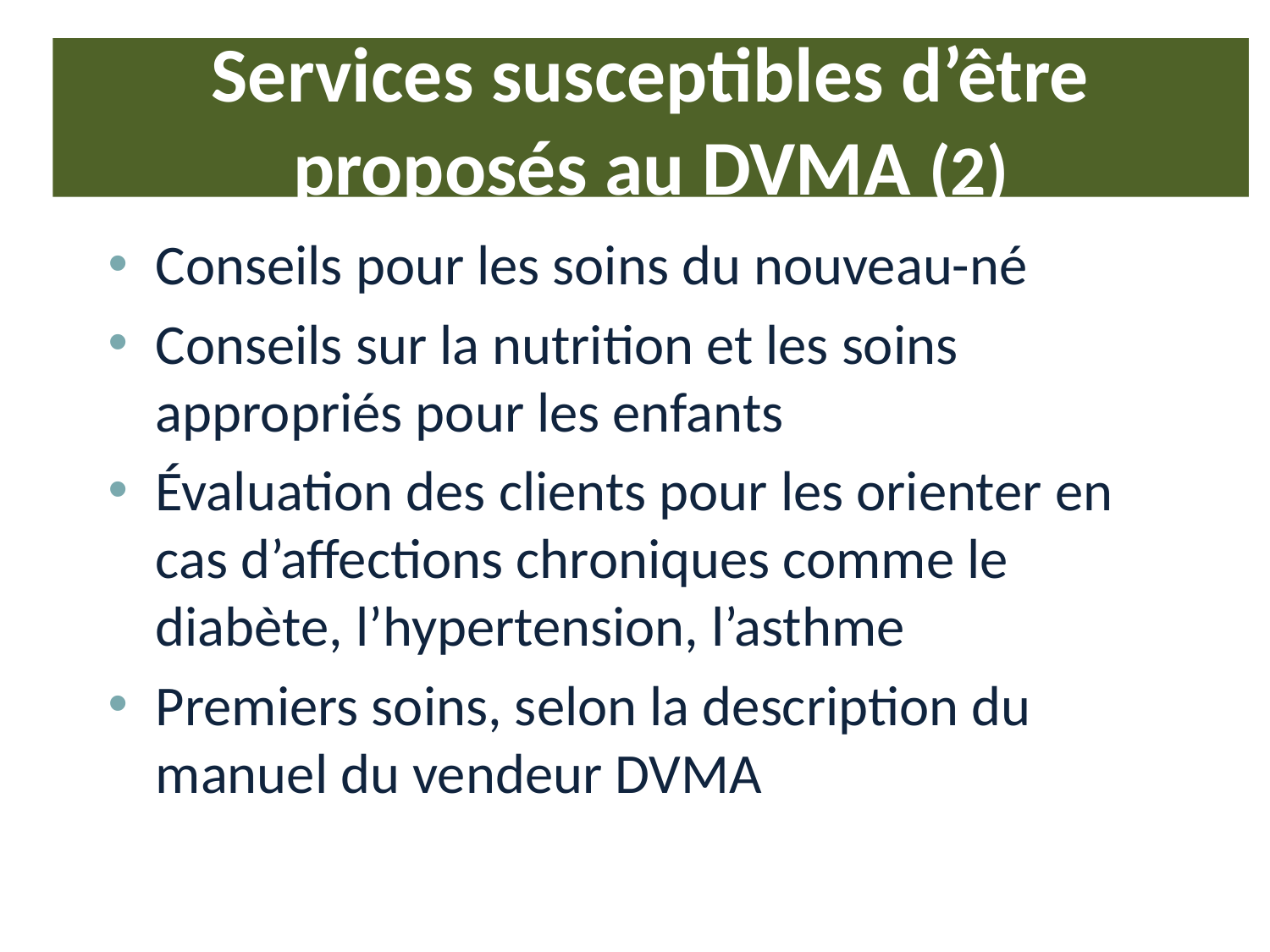

# Services susceptibles d’être proposés au DVMA (2)
Conseils pour les soins du nouveau-né
Conseils sur la nutrition et les soins appropriés pour les enfants
Évaluation des clients pour les orienter en cas d’affections chroniques comme le diabète, l’hypertension, l’asthme
Premiers soins, selon la description du manuel du vendeur DVMA